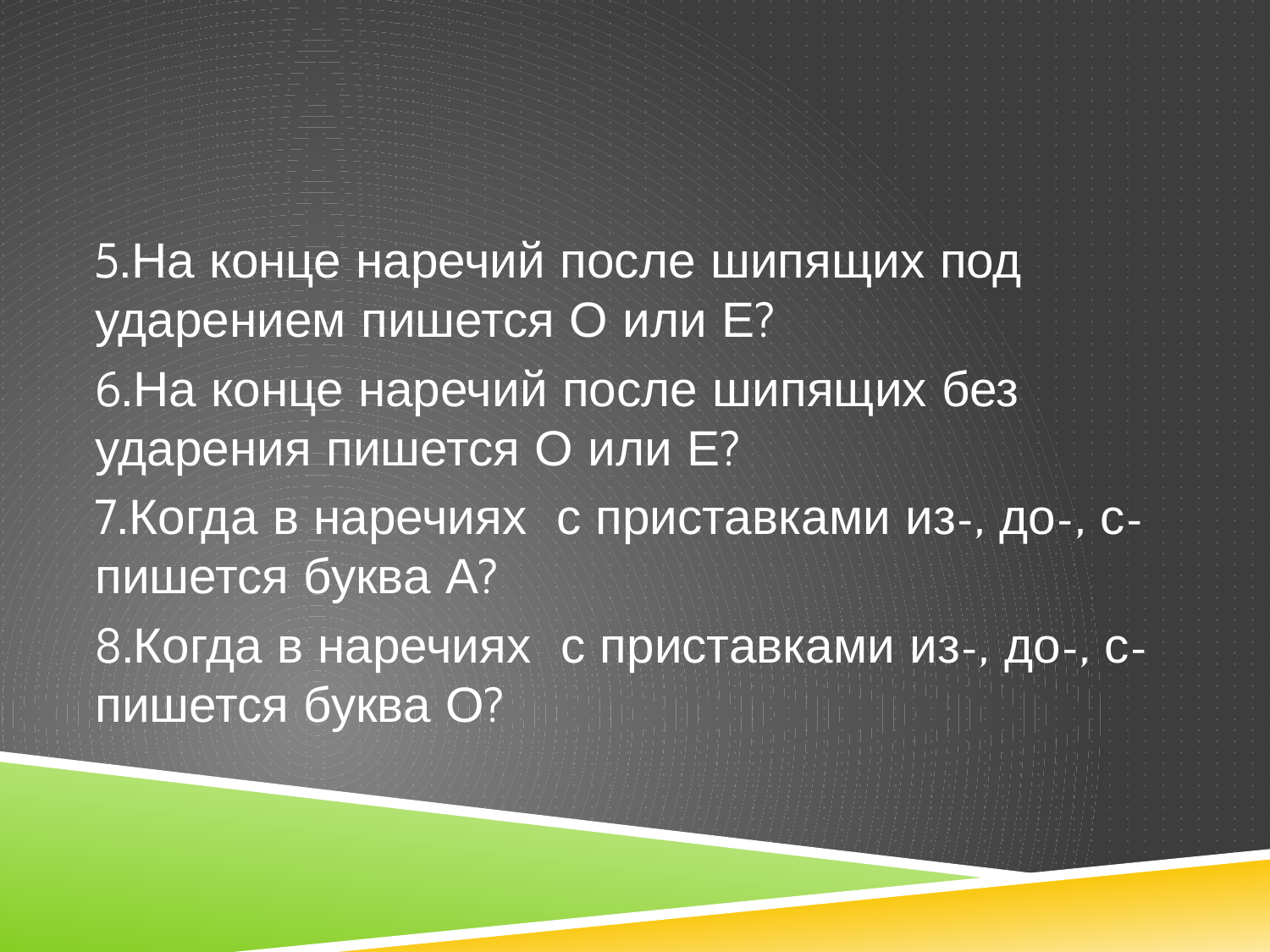

#
5.На конце наречий после шипящих под ударением пишется О или Е?
6.На конце наречий после шипящих без ударения пишется О или Е?
7.Когда в наречиях  с приставками из-, до-, с- пишется буква А?
8.Когда в наречиях  с приставками из-, до-, с- пишется буква О?